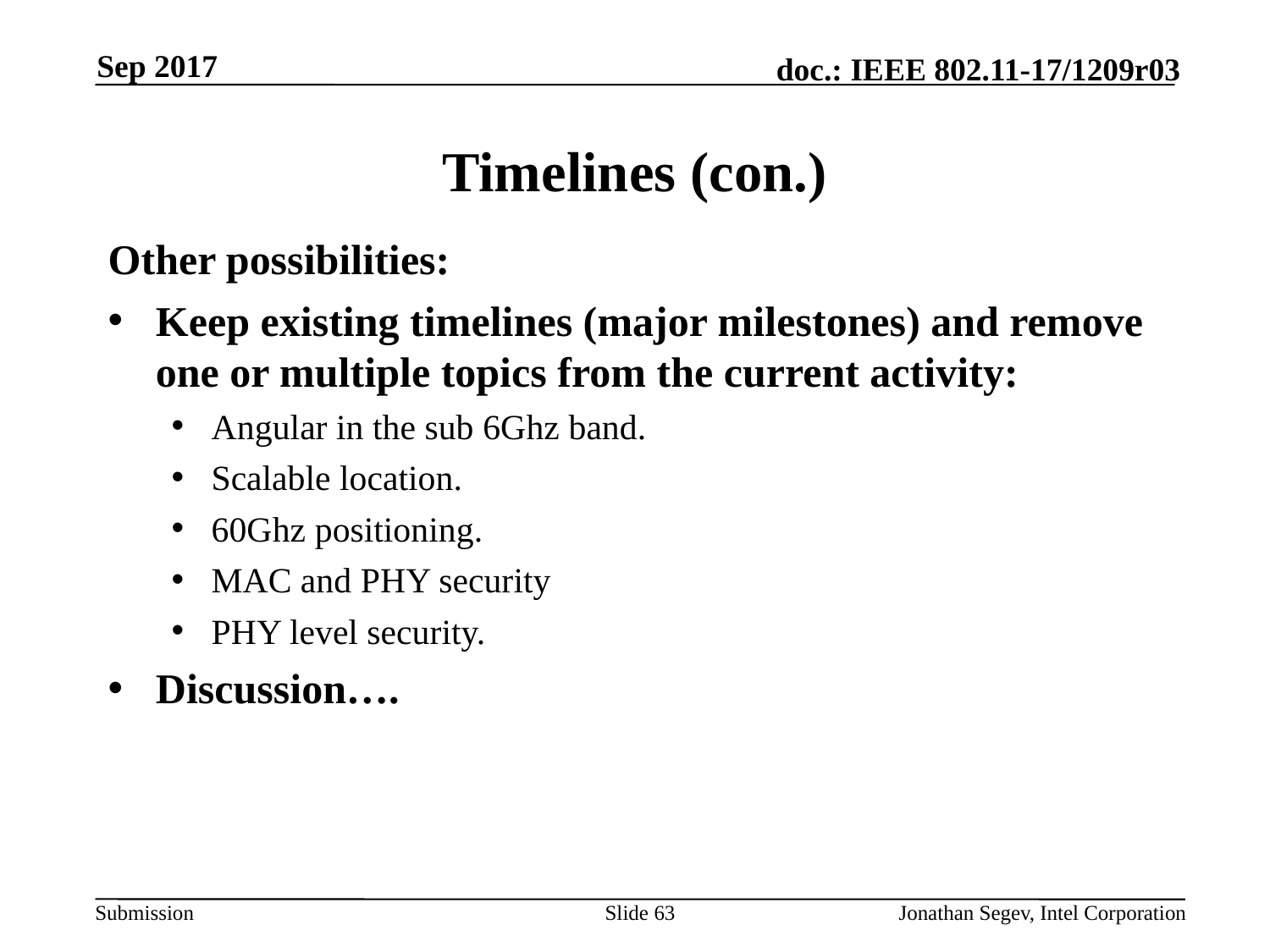

Sep 2017
# Timelines (con.)
Other possibilities:
Keep existing timelines (major milestones) and remove one or multiple topics from the current activity:
Angular in the sub 6Ghz band.
Scalable location.
60Ghz positioning.
MAC and PHY security
PHY level security.
Discussion….

Slide 63
Jonathan Segev, Intel Corporation